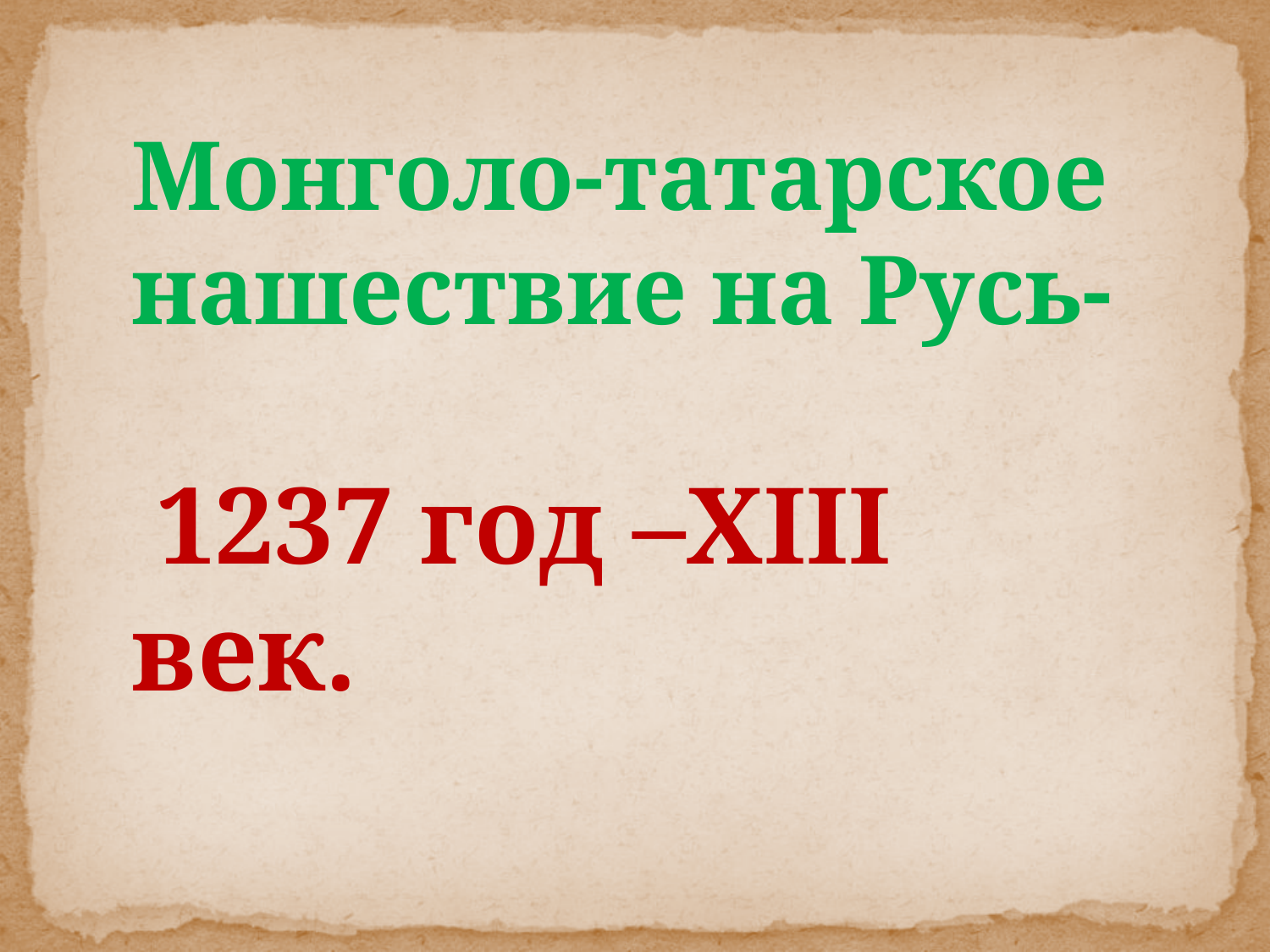

Монголо-татарское нашествие на Русь-

 1237 год –XIII век.